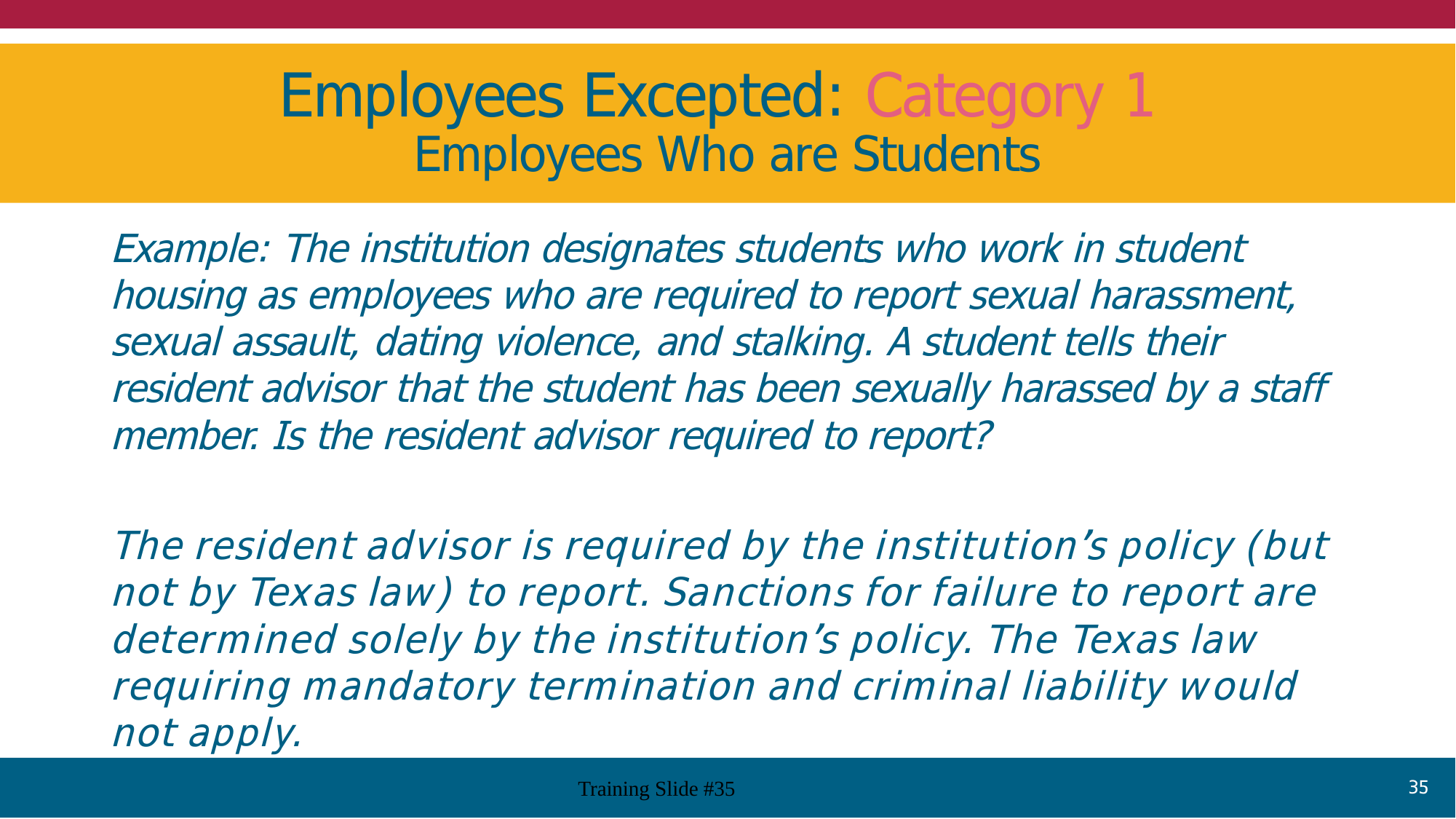

# Employees Excepted: Category 1 Employees Who are Students
Example: The institution designates students who work in student housing as employees who are required to report sexual harassment, sexual assault, dating violence, and stalking. A student tells their resident advisor that the student has been sexually harassed by a staff member. Is the resident advisor required to report?

The resident advisor is required by the institution’s policy (but not by Texas law) to report. Sanctions for failure to report are determined solely by the institution’s policy. The Texas law requiring mandatory termination and criminal liability would not apply.
35
Training Slide #35